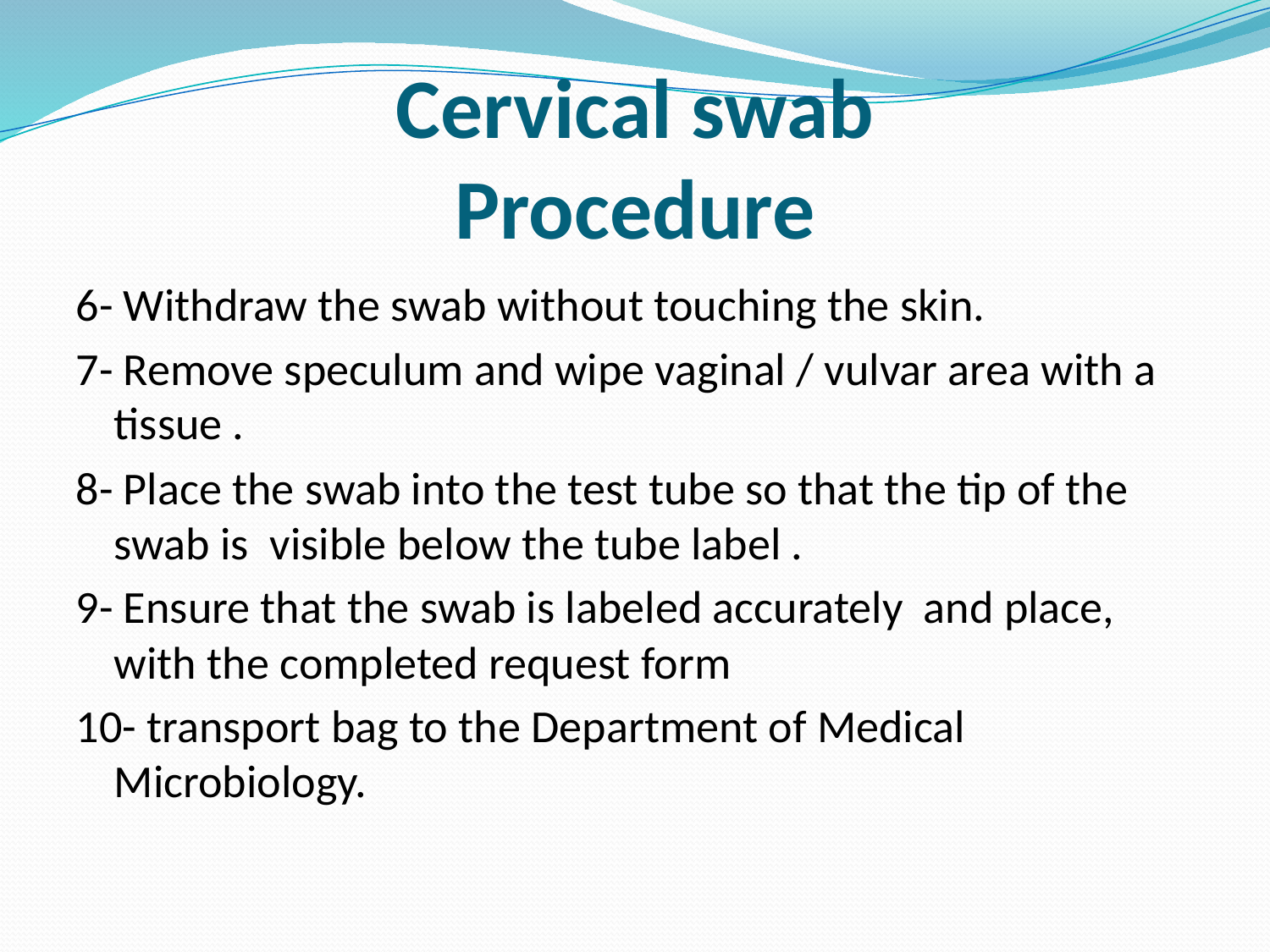

# Cervical swab Procedure
6- Withdraw the swab without touching the skin.
7- Remove speculum and wipe vaginal / vulvar area with a tissue .
8- Place the swab into the test tube so that the tip of the swab is  visible below the tube label .
9- Ensure that the swab is labeled accurately  and place, with the completed request form
10- transport bag to the Department of Medical Microbiology.